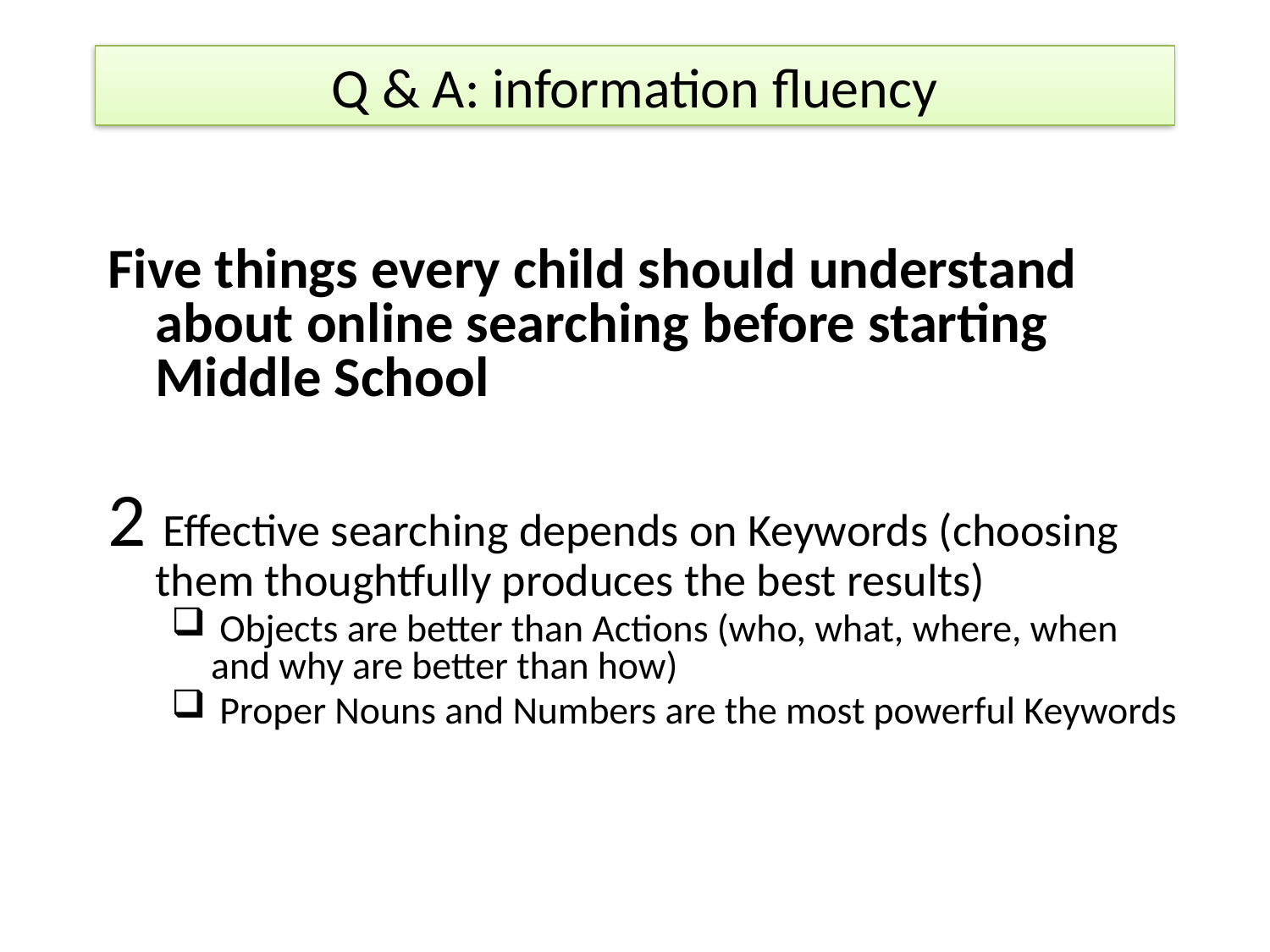

Q & A: information fluency
Five things every child should understand about online searching before starting Middle School

2 Effective searching depends on Keywords (choosing them thoughtfully produces the best results)
 Objects are better than Actions (who, what, where, when and why are better than how)
 Proper Nouns and Numbers are the most powerful Keywords